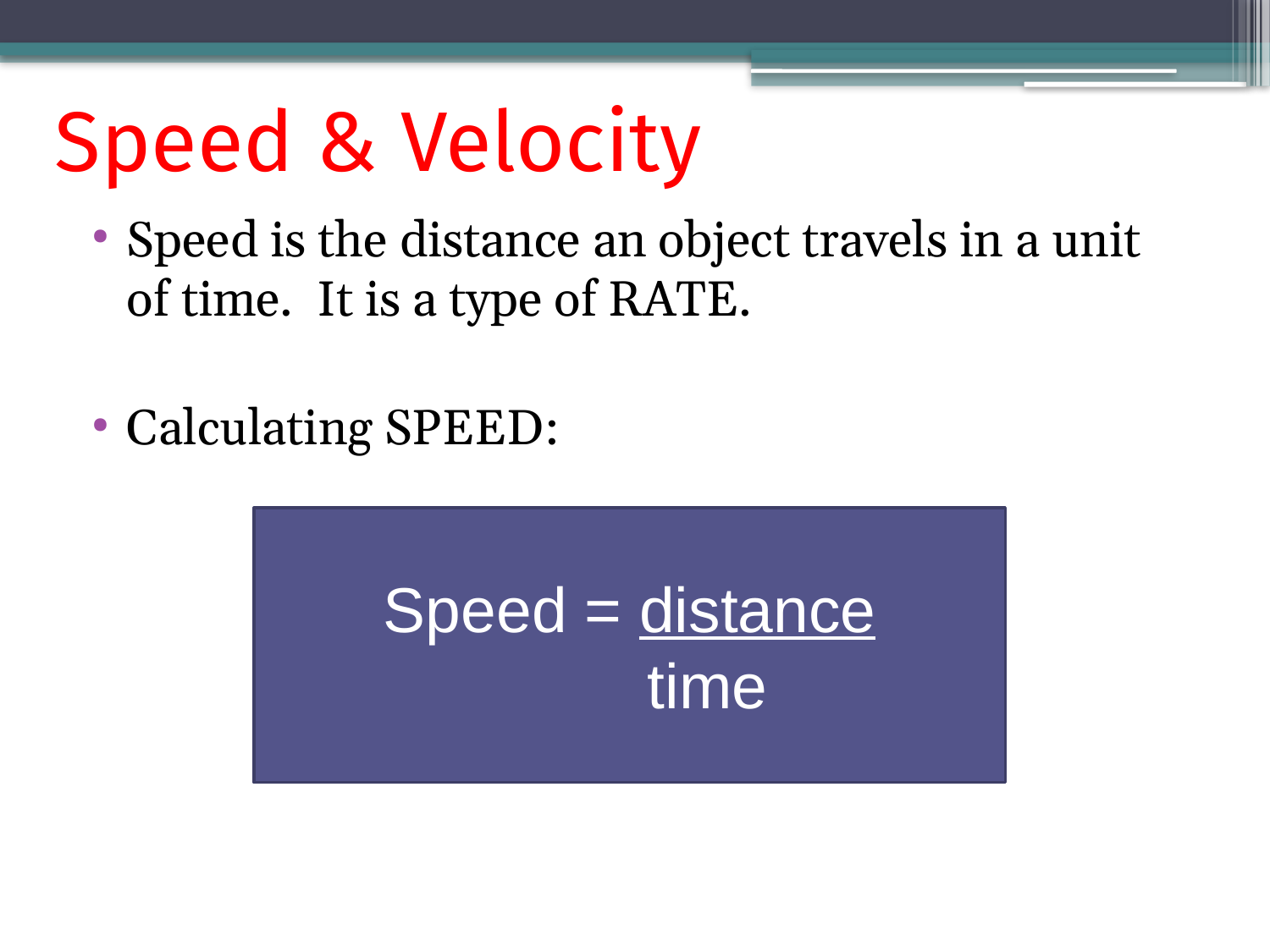

# Speed & Velocity
Speed is the distance an object travels in a unit of time.  It is a type of RATE.

Calculating SPEED:

Speed = distance
			time